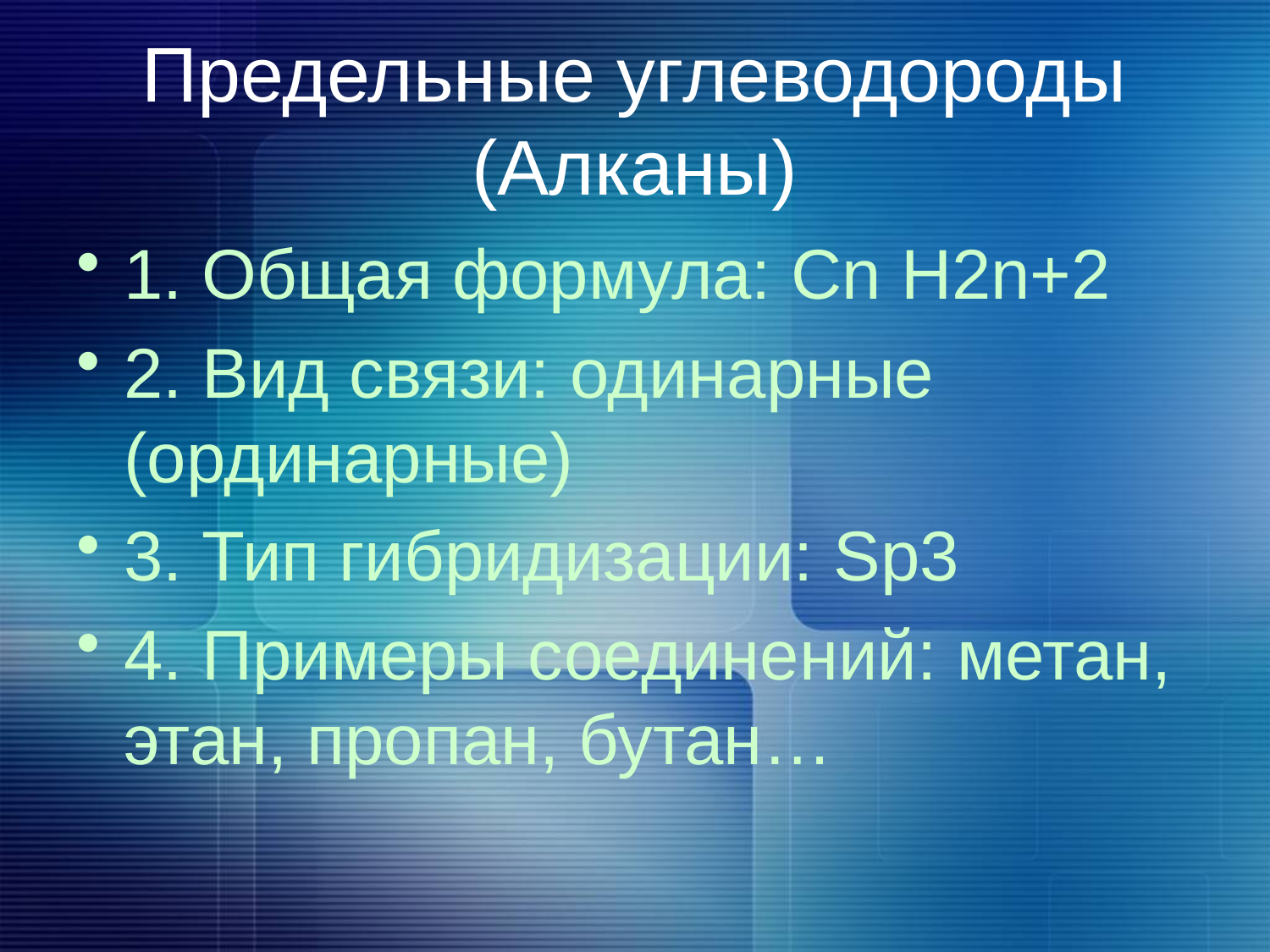

# Предельные углеводороды (Алканы)
1. Общая формула: Сn Н2n+2
2. Вид связи: одинарные (ординарные)
3. Тип гибридизации: Sp3
4. Примеры соединений: метан, этан, пропан, бутан…